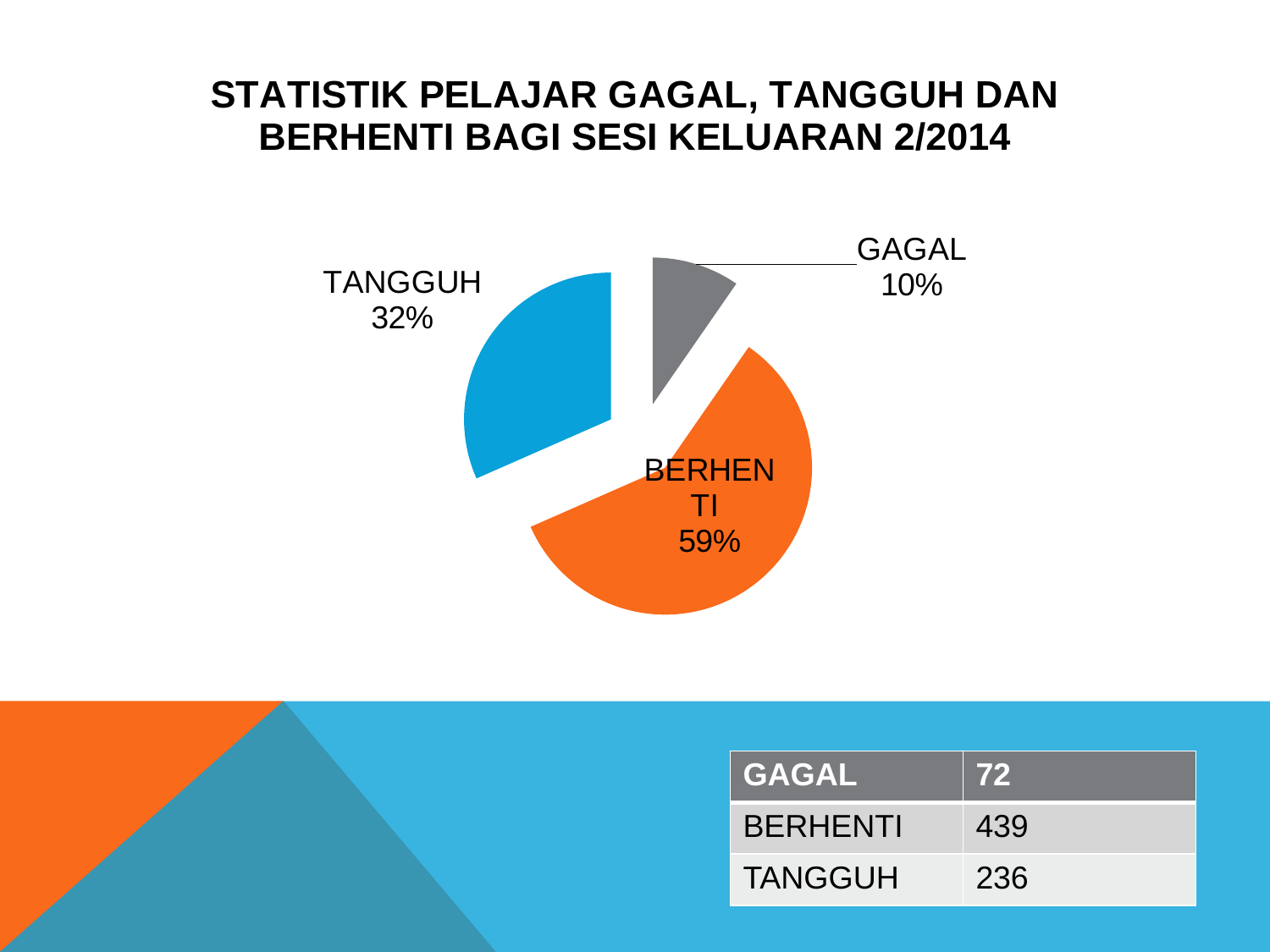

### Chart:

| Category | STATISTIK PELAJAR GAGAL, TANGGUH DAN BERHENTI BAGI SESI KELUARAN 2/2014 |
|---|---|
| GAGAL | 72.0 |
| BERHENTI  | 439.0 |
| TANGGUH | 236.0 |
| GAGAL | 72 |
| --- | --- |
| BERHENTI | 439 |
| TANGGUH | 236 |